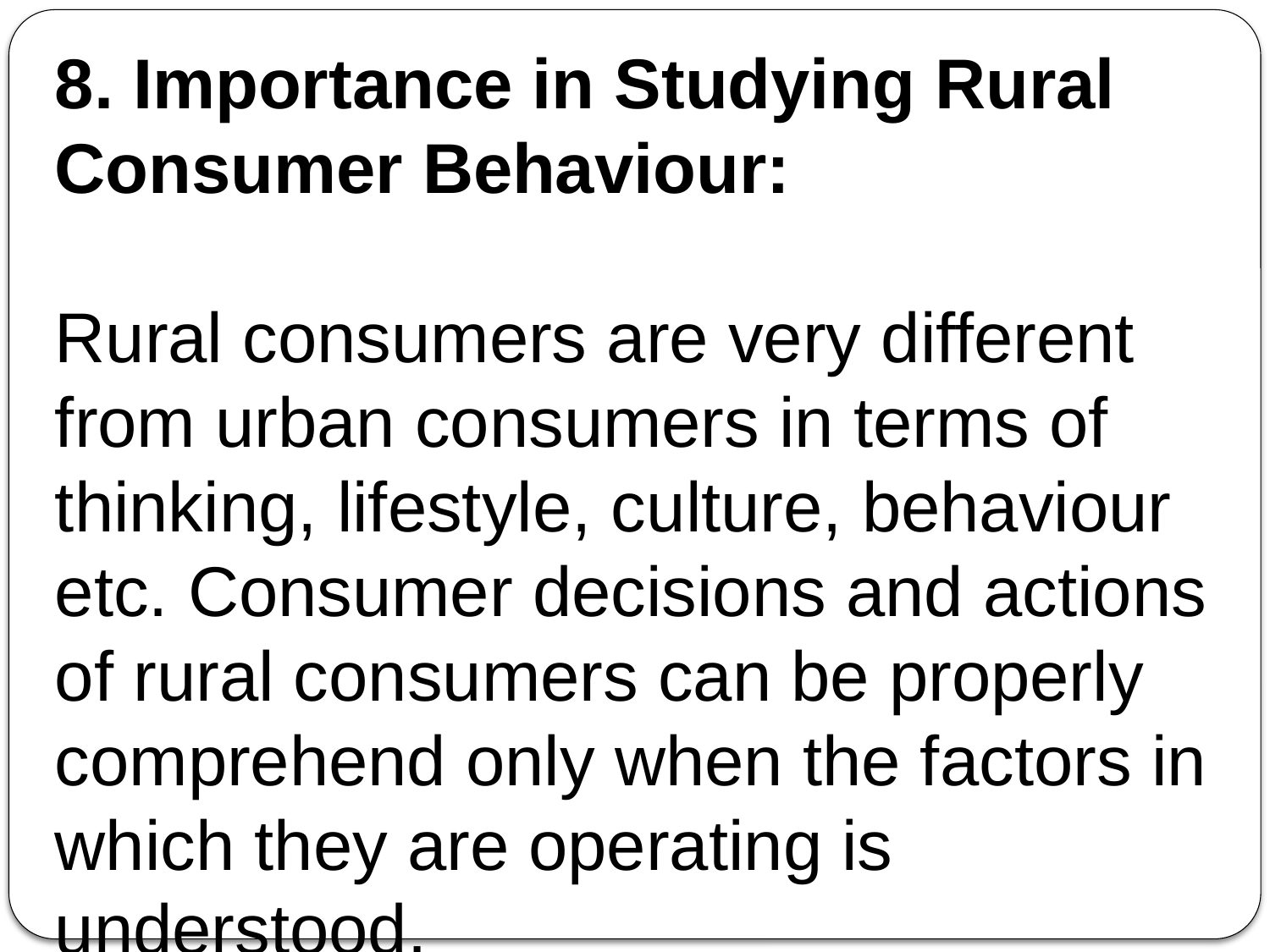

8. Importance in Studying Rural Consumer Behaviour:

Rural consumers are very different from urban consumers in terms of thinking, lifestyle, culture, behaviour etc. Consumer decisions and actions of rural consumers can be properly comprehend only when the factors in which they are operating is understood.